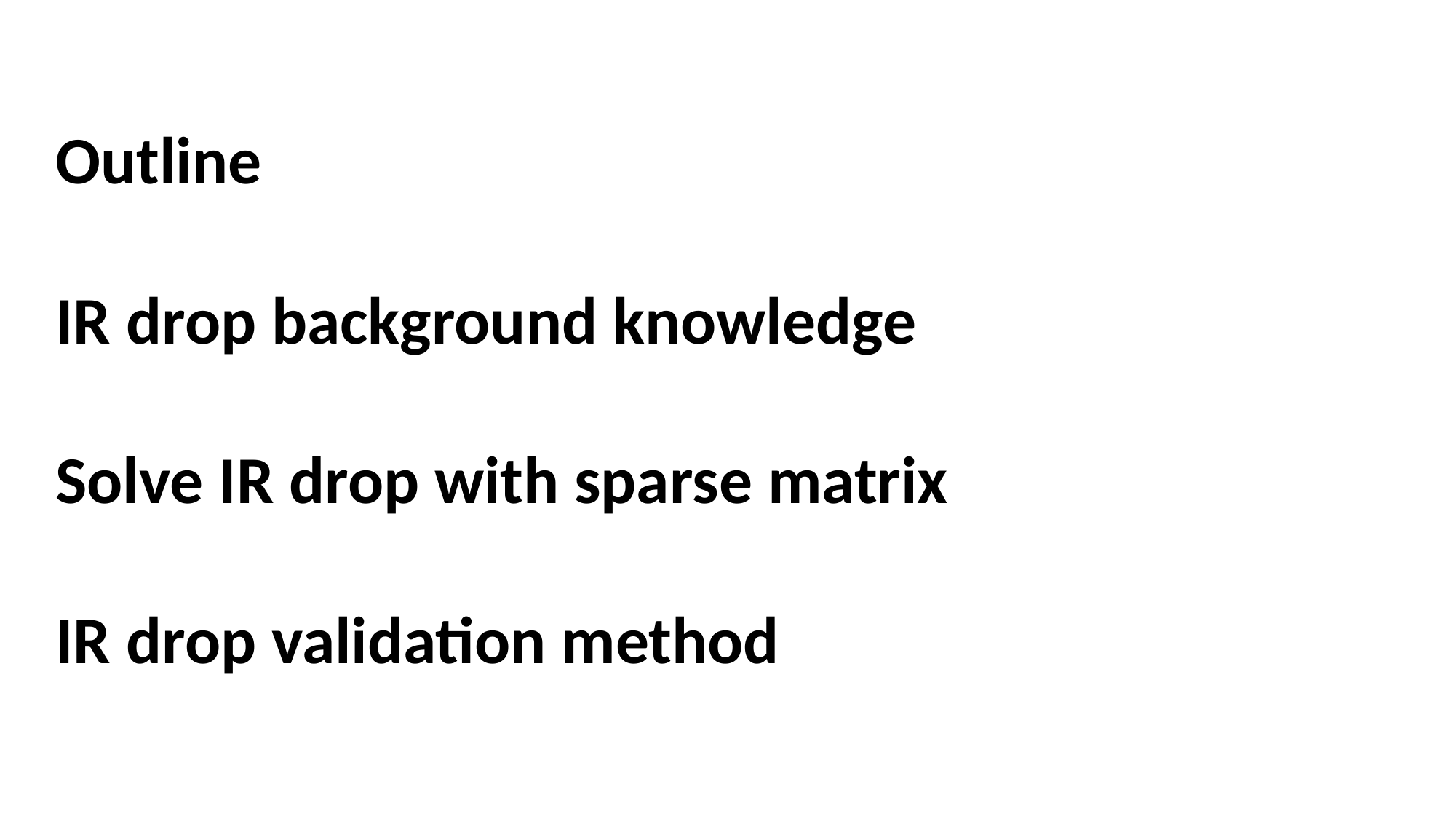

Outline

IR drop background knowledge

Solve IR drop with sparse matrix

IR drop validation method